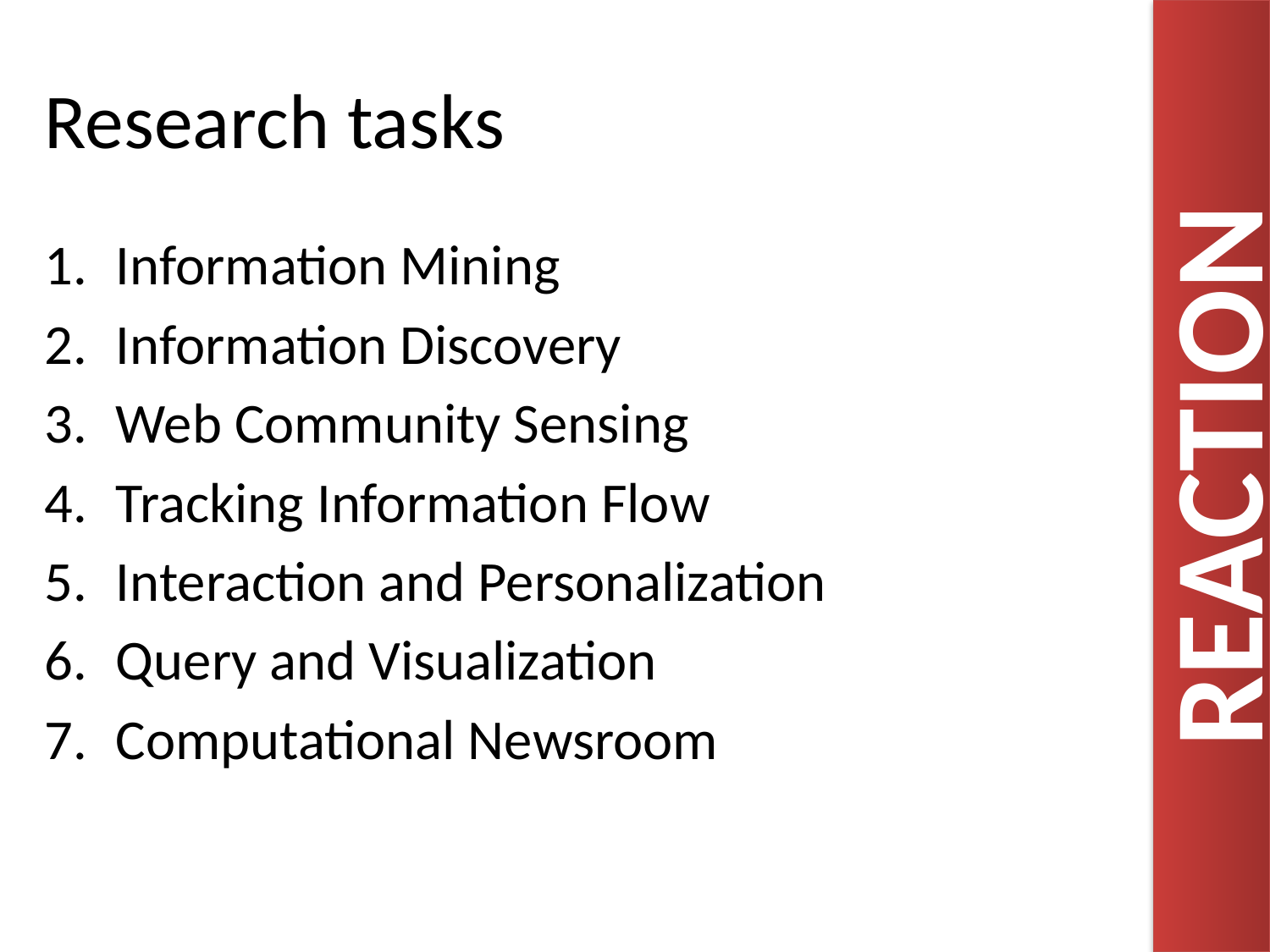

# Research tasks
Information Mining
Information Discovery
Web Community Sensing
Tracking Information Flow
Interaction and Personalization
Query and Visualization
Computational Newsroom